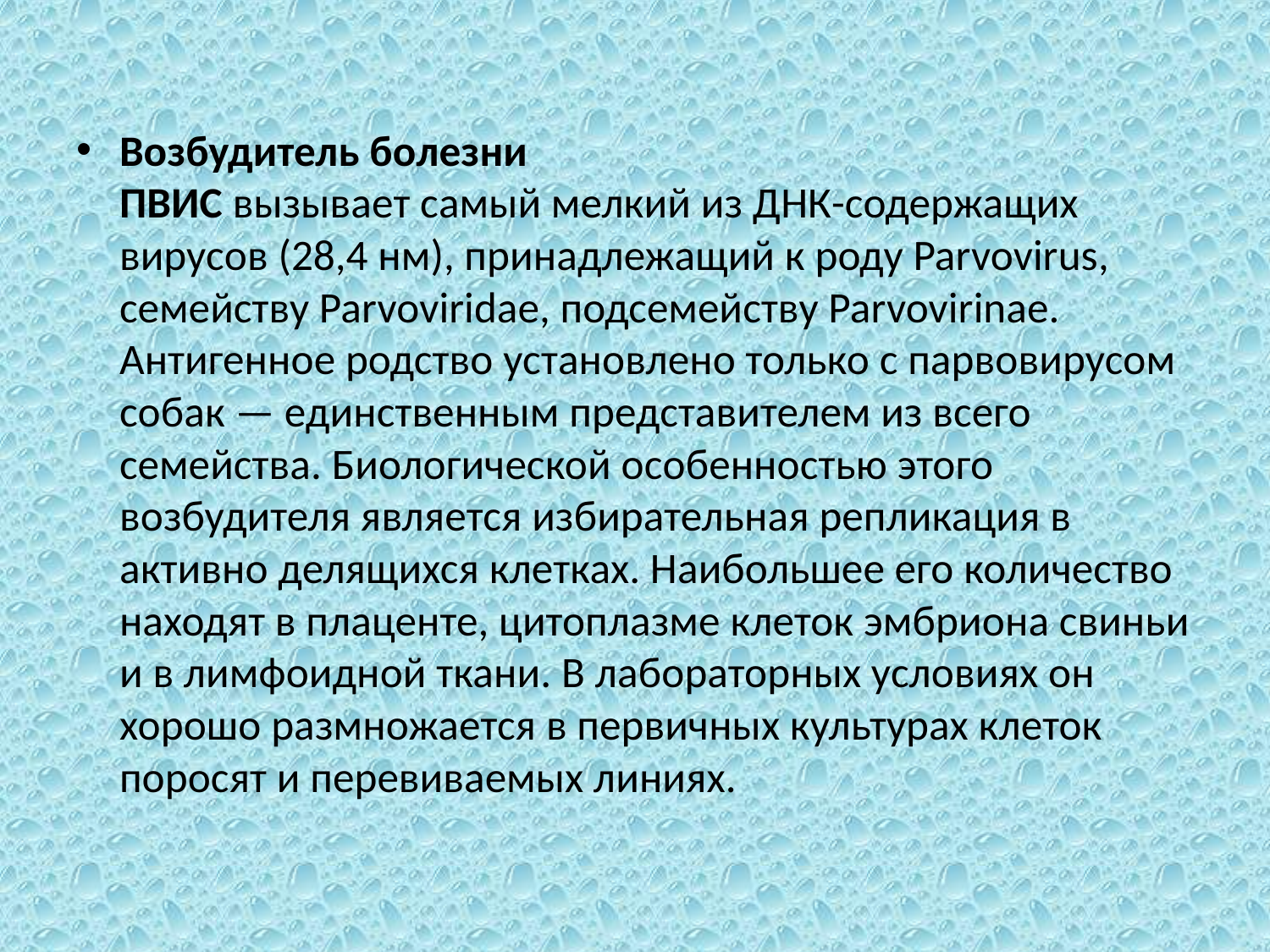

Возбудитель болезни
ПВИС вызывает самый мелкий из ДНК-содержащих вирусов (28,4 нм), принадлежащий к роду Parvovirus, семейству Parvoviridae, подсемейству Parvovirinae. Антигенное родство установлено только с парвовирусом собак — единственным представителем из всего семейства. Биологической особенностью этого возбудителя является избирательная репликация в активно делящихся клетках. Наибольшее его количество находят в плаценте, цитоплазме клеток эмбриона свиньи и в лимфоидной ткани. В лабораторных условиях он хорошо размножается в первичных культурах клеток поросят и перевиваемых линиях.